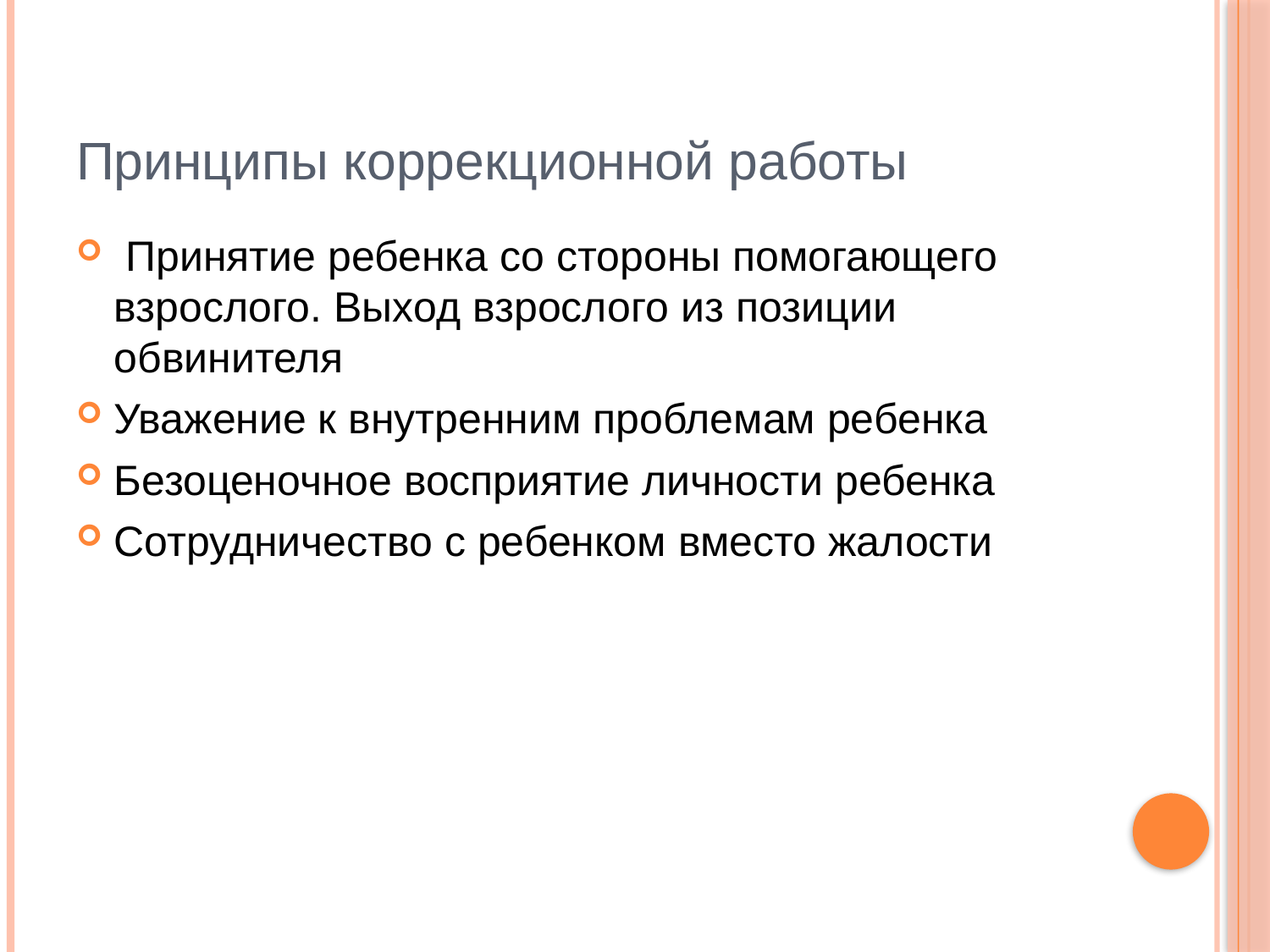

Принципы коррекционной работы
 Принятие ребенка со стороны помогающего взрослого. Выход взрослого из позиции обвинителя
Уважение к внутренним проблемам ребенка
Безоценочное восприятие личности ребенка
Сотрудничество с ребенком вместо жалости